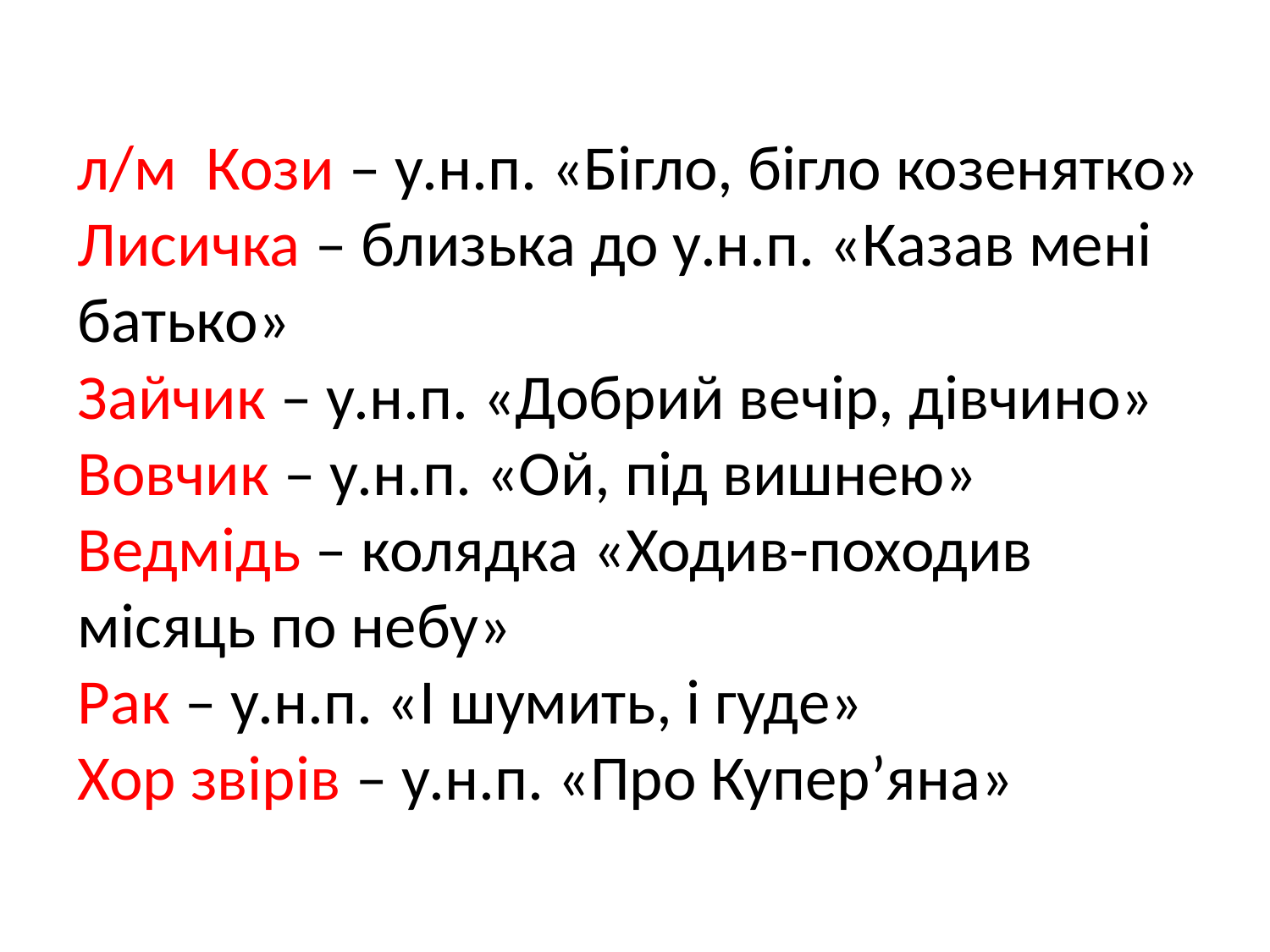

л/м  Кози – у.н.п. «Бігло, бігло козенятко»
Лисичка – близька до у.н.п. «Казав мені батько»
Зайчик – у.н.п. «Добрий вечір, дівчино»
Вовчик – у.н.п. «Ой, під вишнею»
Ведмідь – колядка «Ходив-походив місяць по небу»
Рак – у.н.п. «І шумить, і гуде»
Хор звірів – у.н.п. «Про Купер’яна»